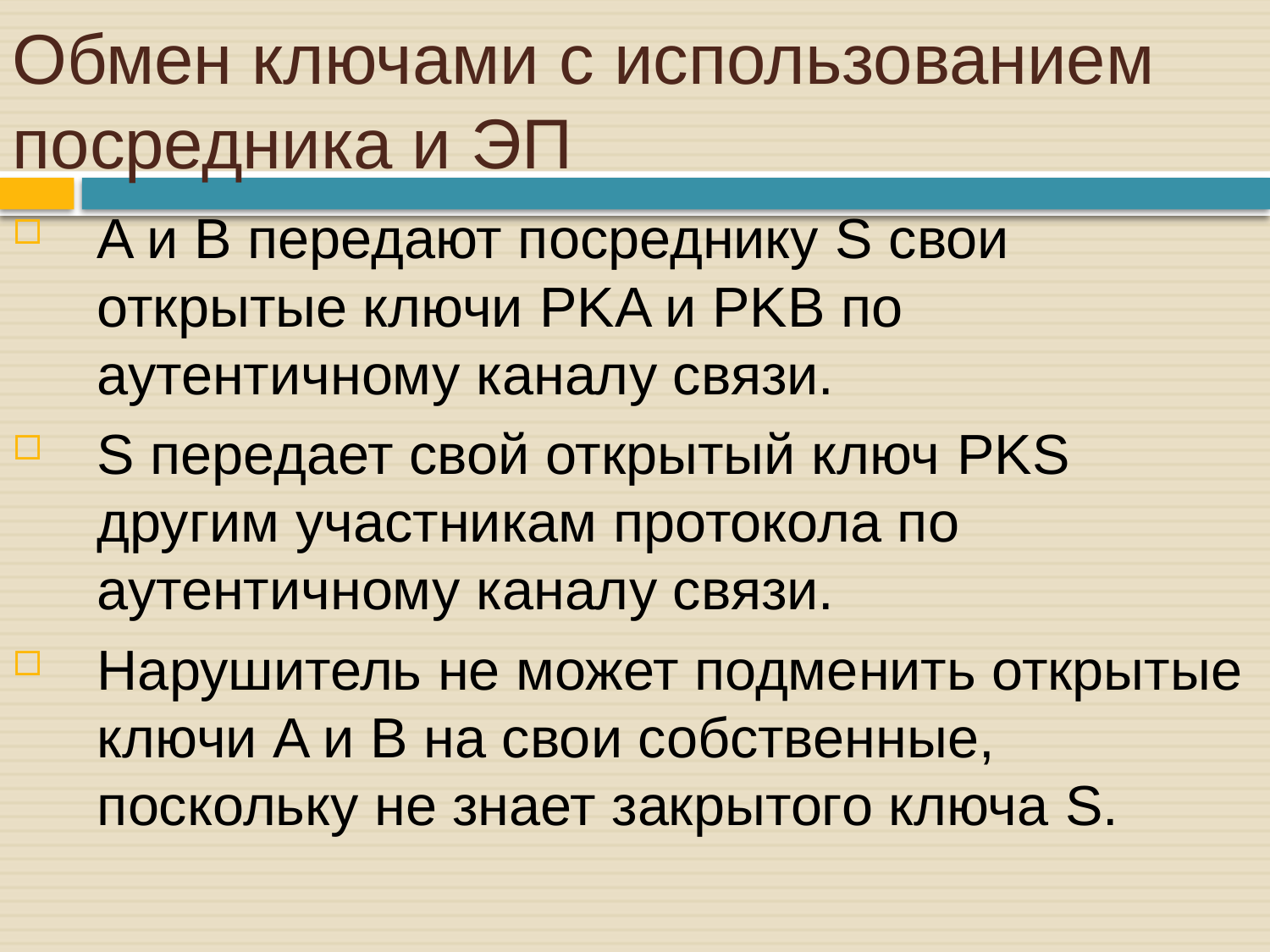

# Обмен ключами с использованием посредника и ЭП
A и B передают посреднику S свои открытые ключи PKA и PKB по аутентичному каналу связи.
S передает свой открытый ключ PKS другим участникам протокола по аутентичному каналу связи.
Нарушитель не может подменить открытые ключи A и B на свои собственные, поскольку не знает закрытого ключа S.